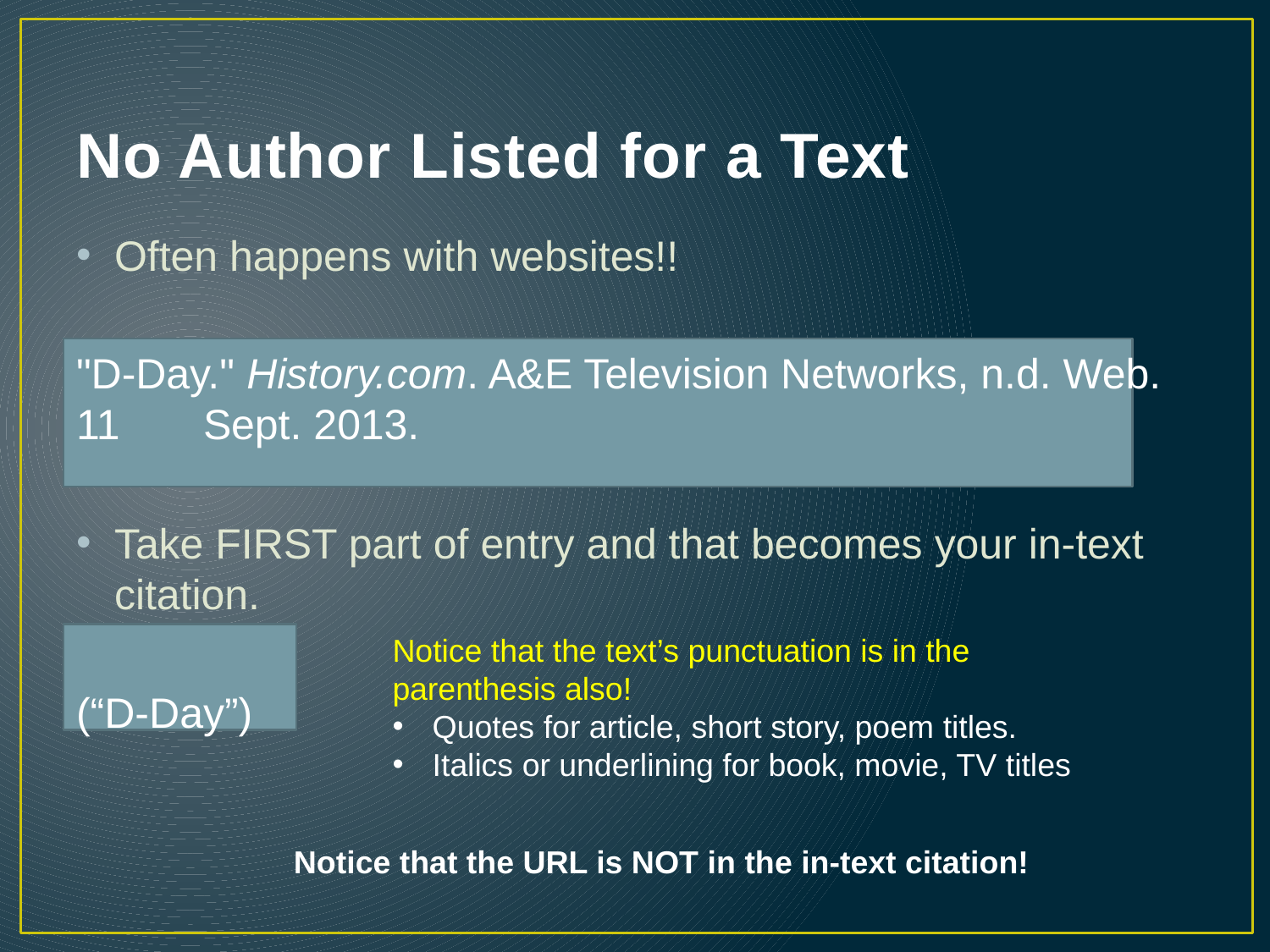

# No Author Listed for a Text
Often happens with websites!!

"D-Day." History.com. A&E Television Networks, n.d. Web. 11 	Sept. 2013.

Take FIRST part of entry and that becomes your in-text citation.

(“D-Day”)

Notice that the text’s punctuation is in the parenthesis also!
Quotes for article, short story, poem titles.
Italics or underlining for book, movie, TV titles
Notice that the URL is NOT in the in-text citation!